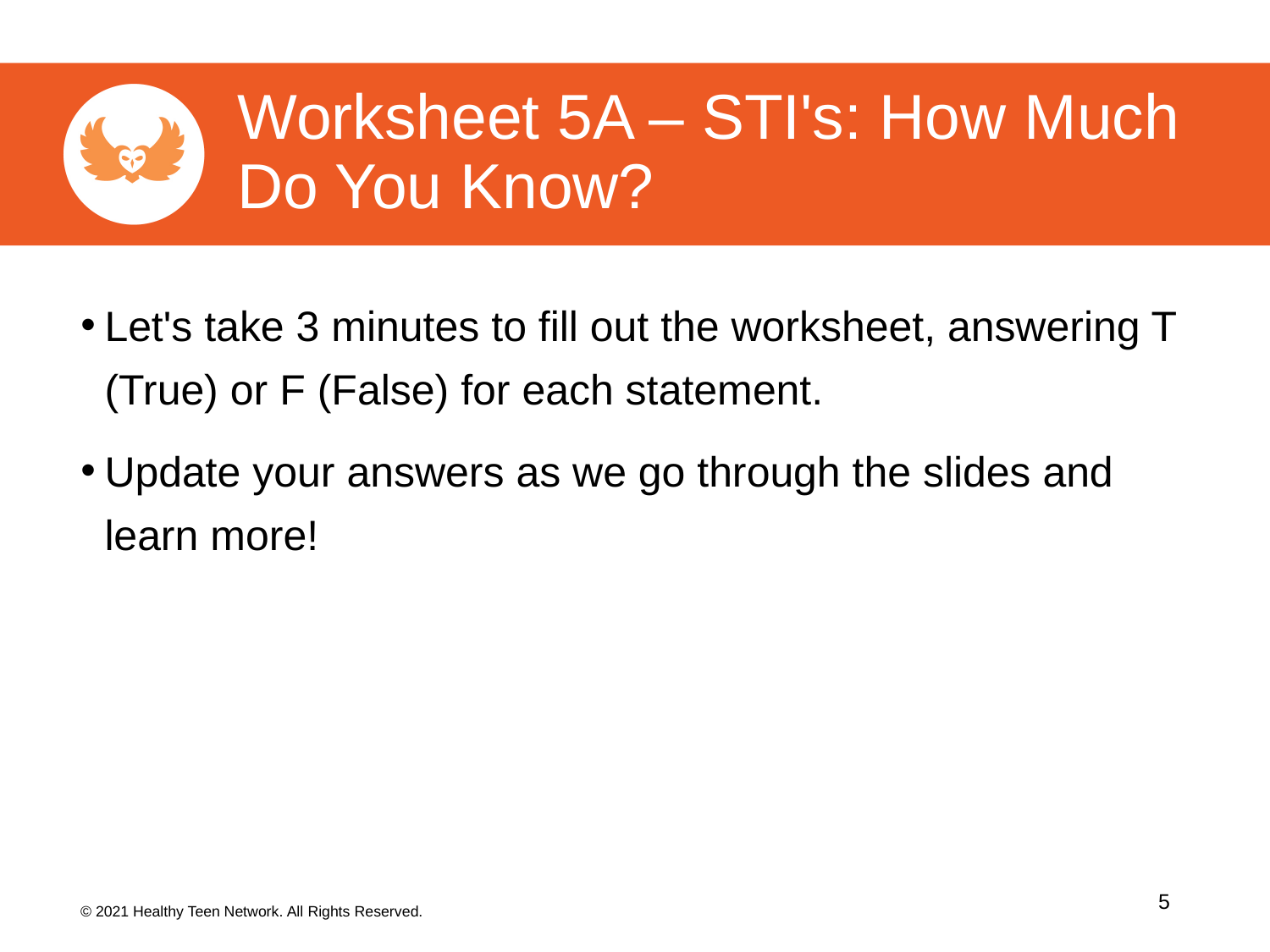

Worksheet 5A – STI's: How Much Do You Know?
Let's take 3 minutes to fill out the worksheet, answering T (True) or F (False) for each statement.
Update your answers as we go through the slides and learn more!